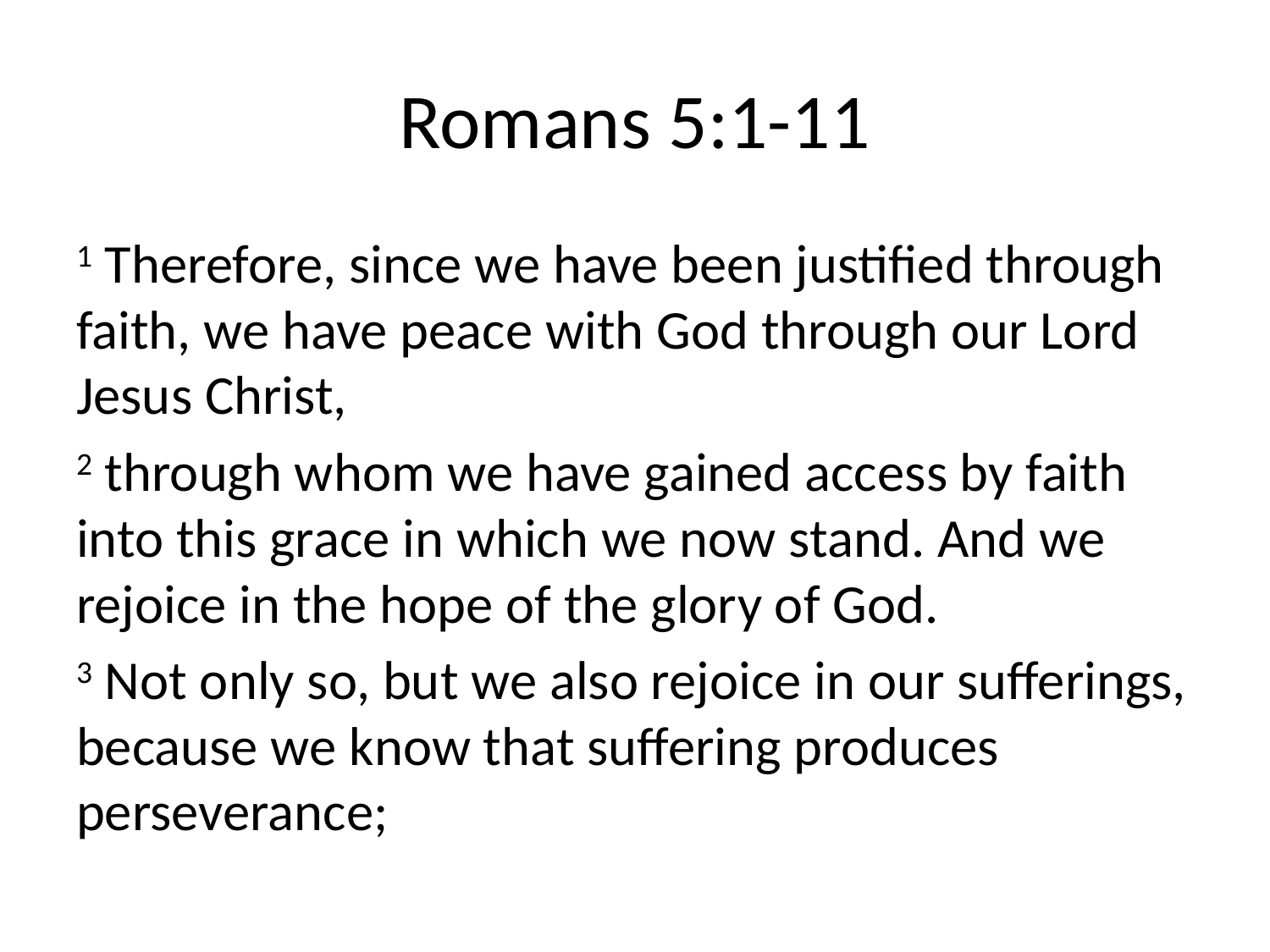

# Romans 5:1-11
1 Therefore, since we have been justified through faith, we have peace with God through our Lord Jesus Christ,
2 through whom we have gained access by faith into this grace in which we now stand. And we rejoice in the hope of the glory of God.
3 Not only so, but we also rejoice in our sufferings, because we know that suffering produces perseverance;